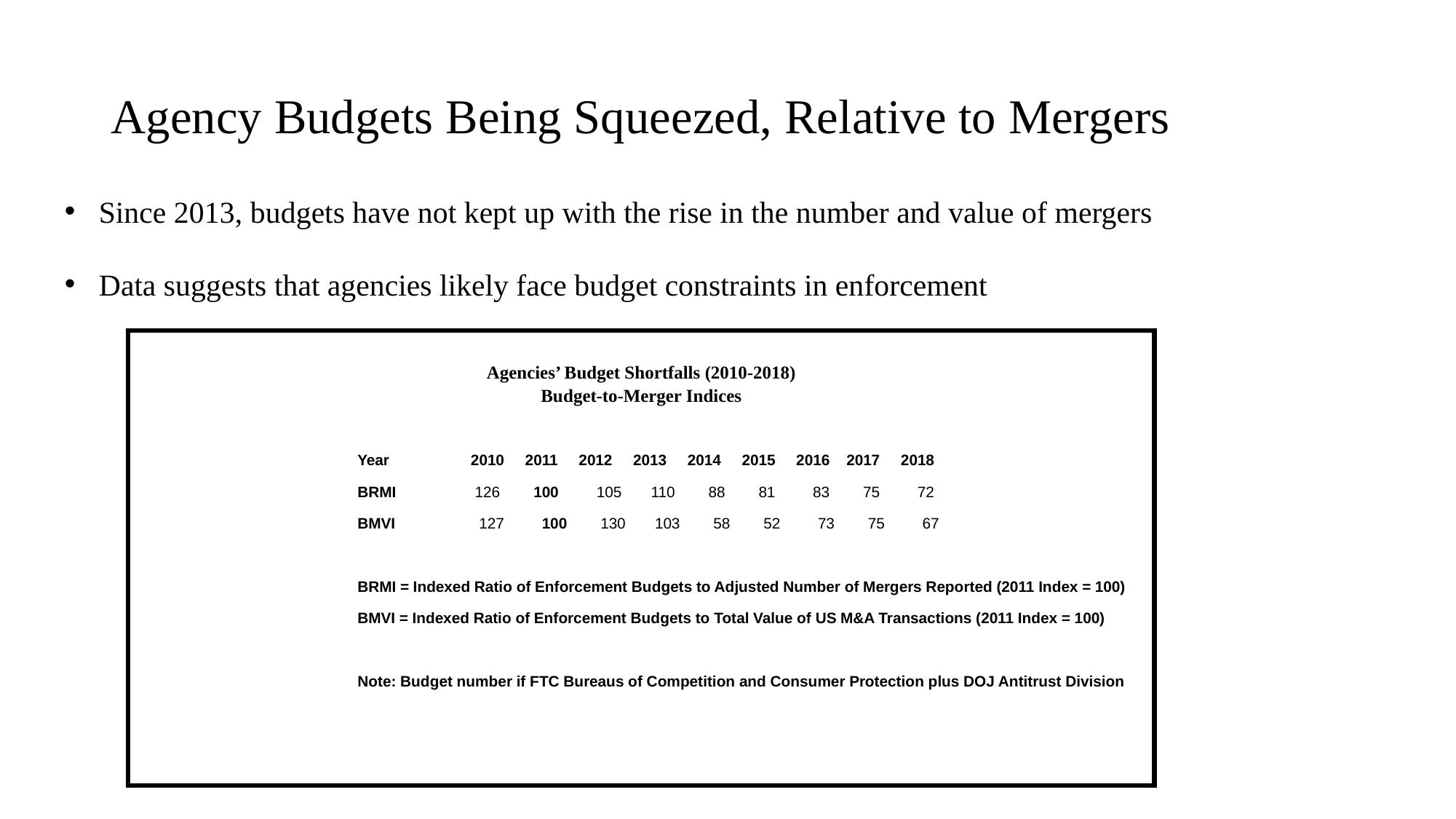

# Agency Budgets Being Squeezed, Relative to Mergers
Since 2013, budgets have not kept up with the rise in the number and value of mergers
Data suggests that agencies likely face budget constraints in enforcement
Agencies’ Budget Shortfalls (2010-2018)
Budget-to-Merger Indices

		Year	 2010     2011     2012     2013     2014     2015     2016    2017     2018
		BRMI	  126        100	     105       110        88        81         83        75         72
		BMVI    	   127         100        130       103        58        52         73        75         67

		BRMI = Indexed Ratio of Enforcement Budgets to Adjusted Number of Mergers Reported (2011 Index = 100)
		BMVI = Indexed Ratio of Enforcement Budgets to Total Value of US M&A Transactions (2011 Index = 100)

         		Note: Budget number if FTC Bureaus of Competition and Consumer Protection plus DOJ Antitrust Division